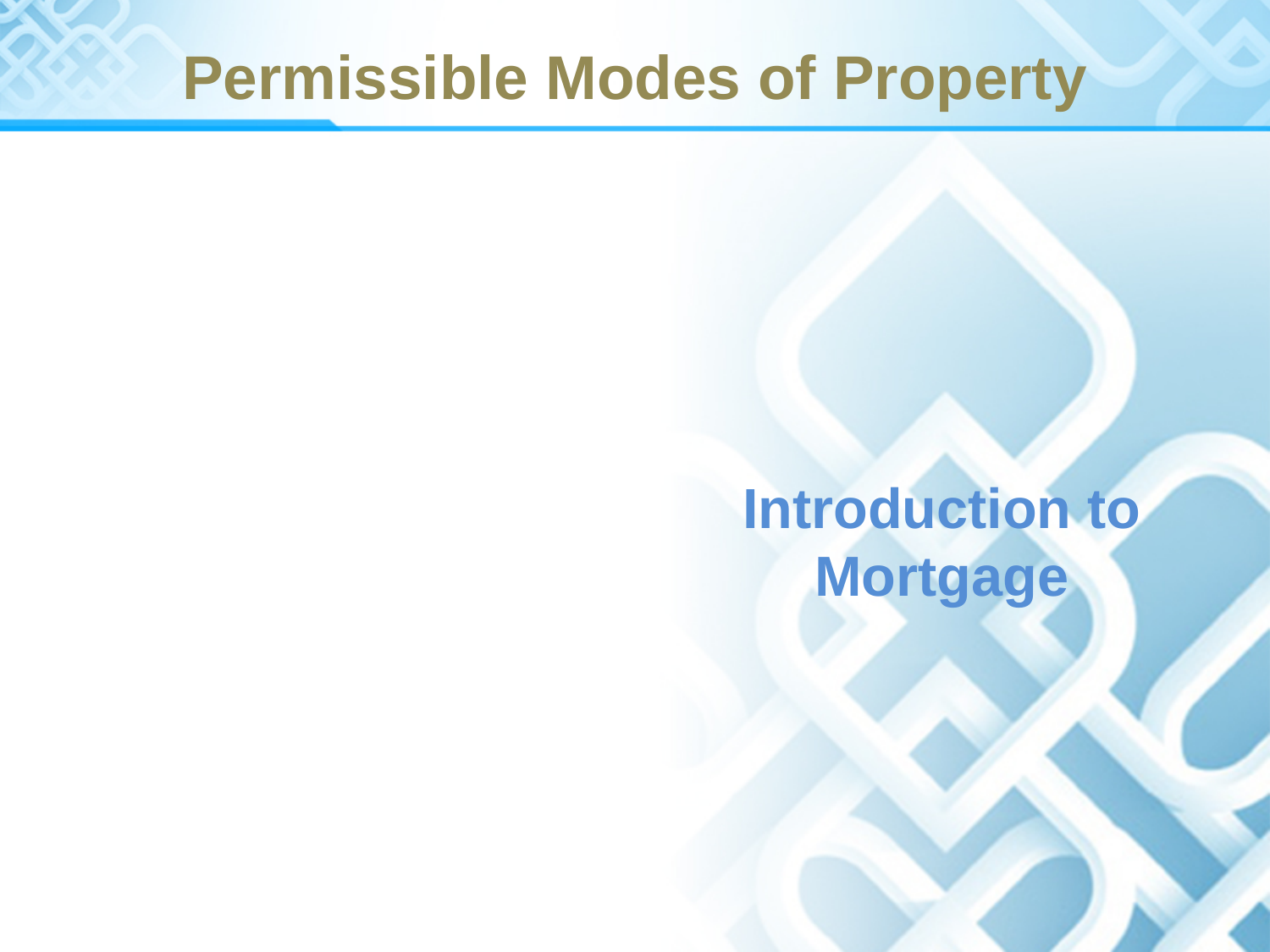

# Permissible Modes of Property
Introduction to Mortgage